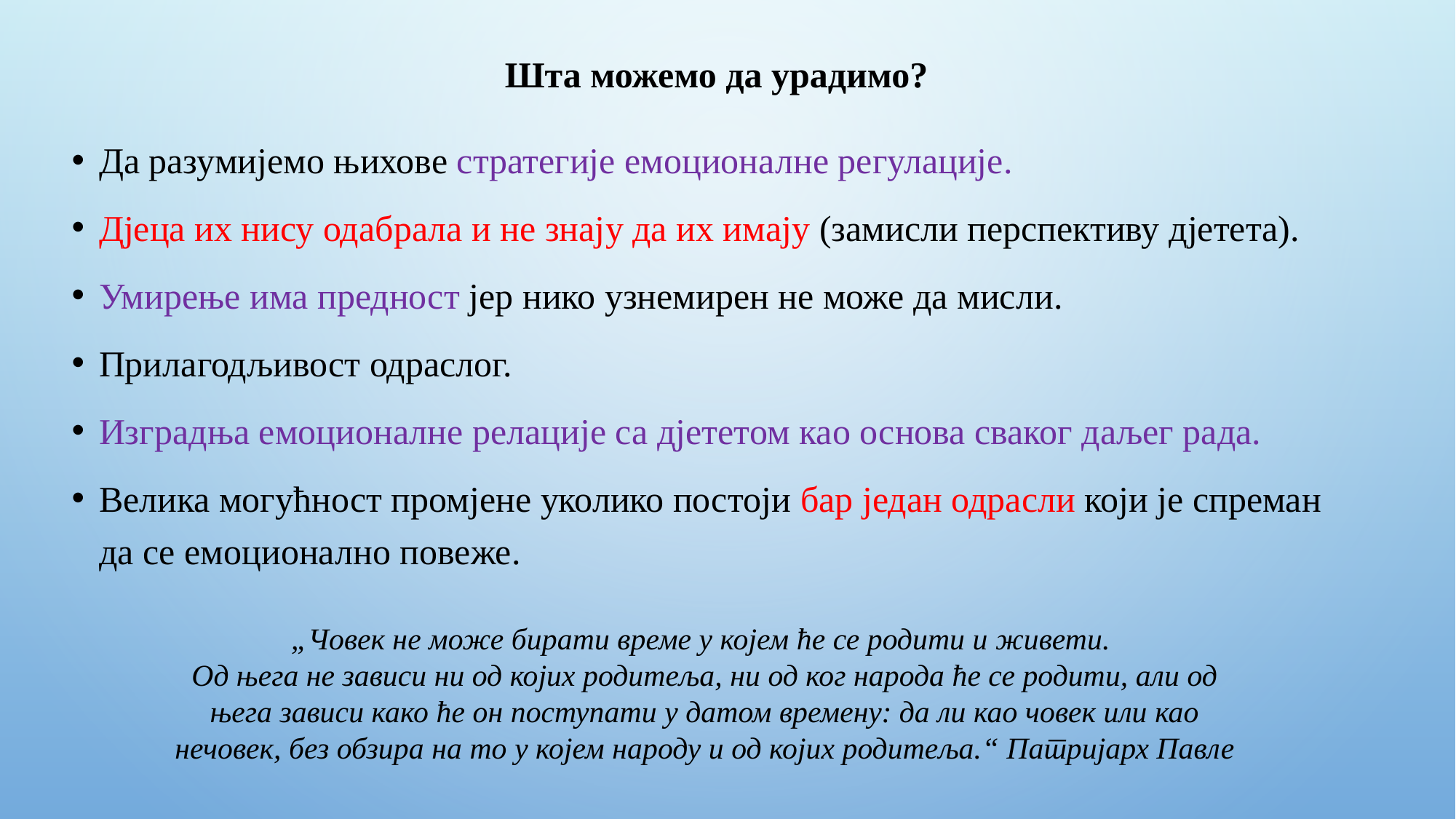

# Шта можемо да урадимо?

Да разумијемо њихове стратегије емоционалне регулације.
Дјеца их нису одабрала и не знају да их имају (замисли перспективу дјетета).
Умирење има предност јер нико узнемирен не може да мисли.
Прилагодљивост одраслог.
Изградња емоционалне релације са дјететом као основа сваког даљег рада.
Велика могућност промјене уколико постоји бар један одрасли који је спреман да се емоционално повеже.
„Човек не може бирати време у којем ће се родити и живети.
Од њега не зависи ни од којих родитеља, ни од ког народа ће се родити, али од њега зависи како ће он поступати у датом времену: да ли као човек или као нечовек, без обзира на то у којем народу и од којих родитеља.“ Патријарх Павле